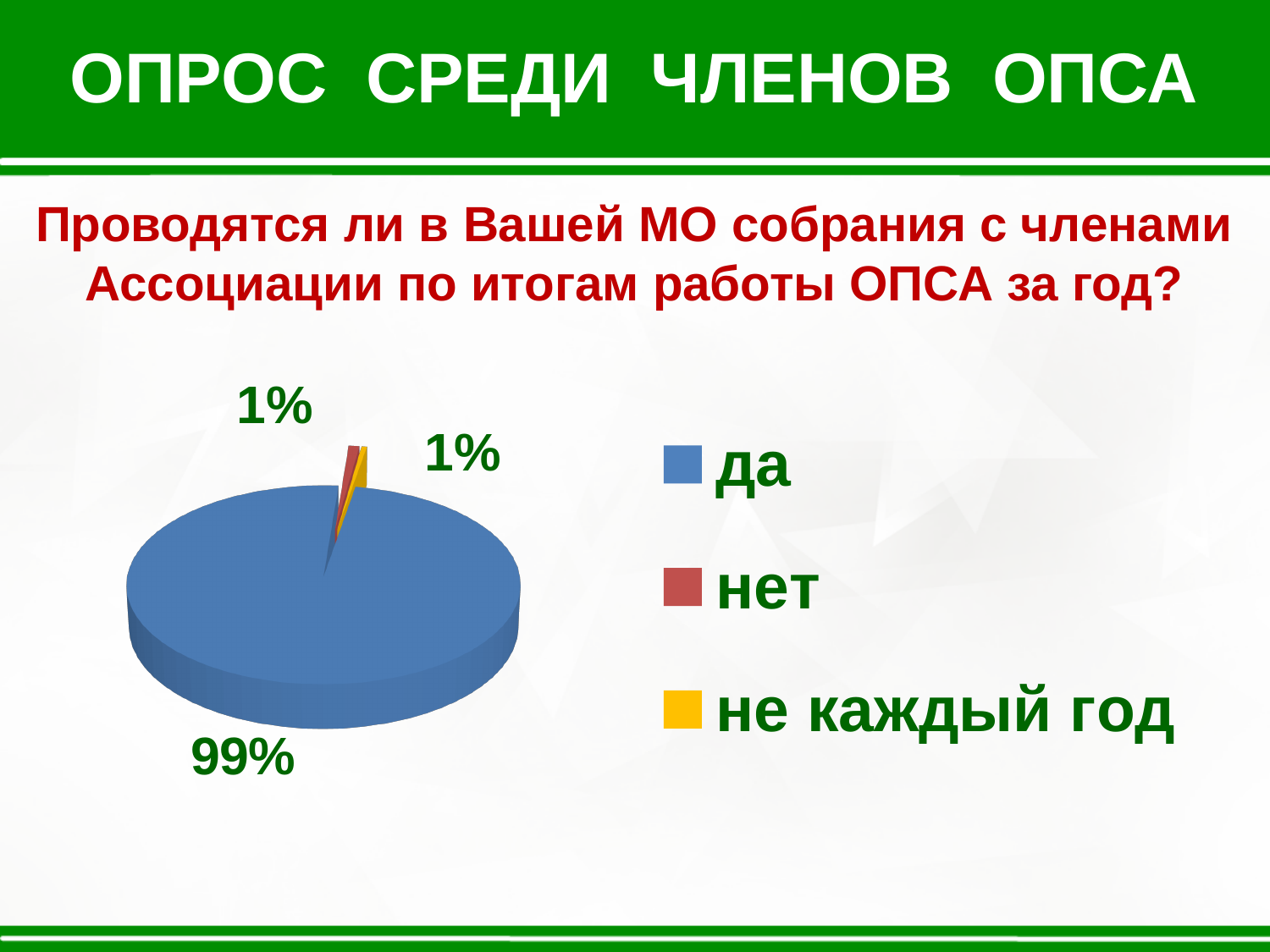

ОПРОС  СРЕДИ  ЧЛЕНОВ  ОПСА
Проводятся ли в Вашей МО собрания с членами Ассоциации по итогам работы ОПСА за год?

[unsupported chart]